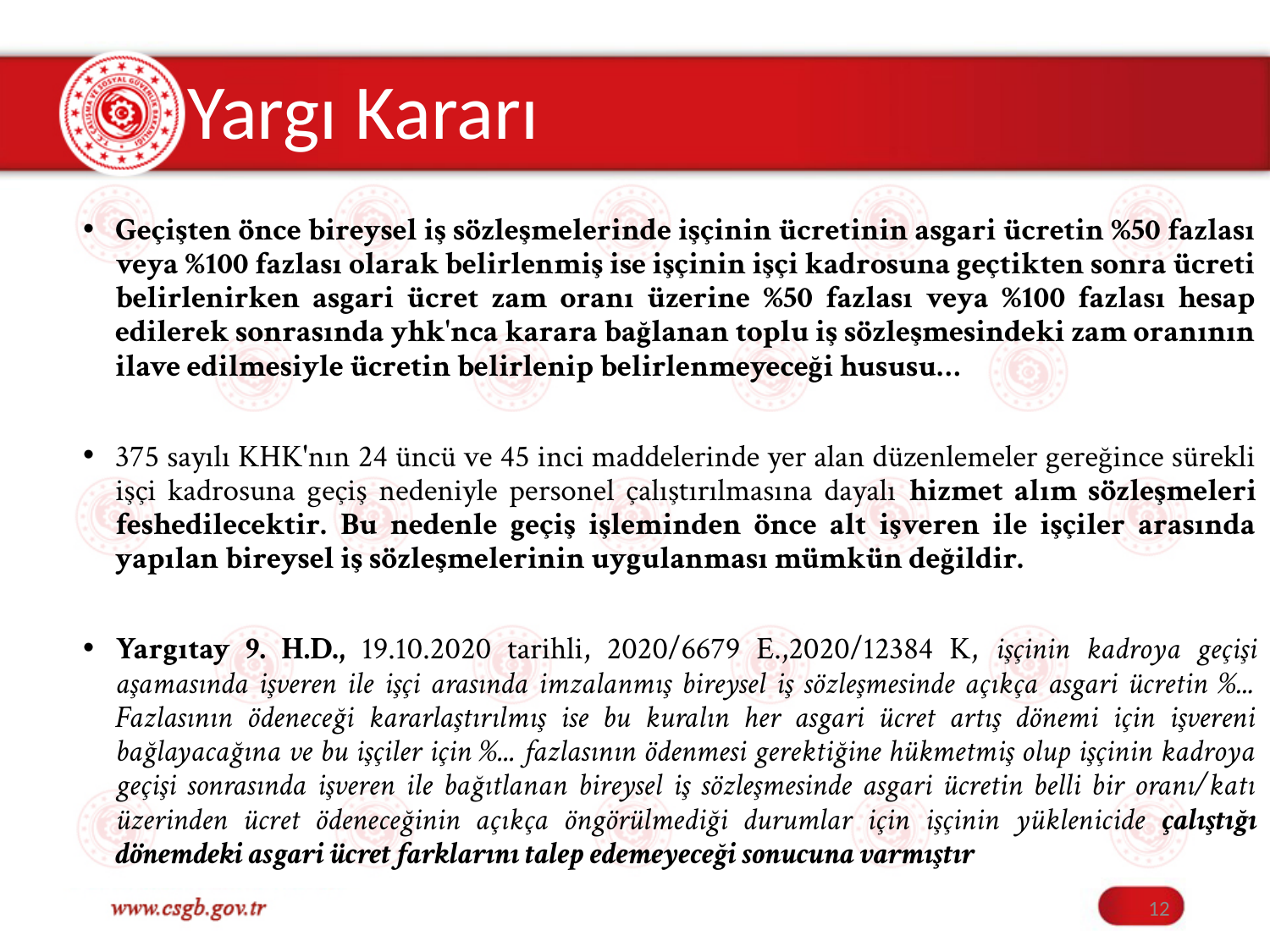

# Yargı Kararı
Geçişten önce bireysel iş sözleşmelerinde işçinin ücretinin asgari ücretin %50 fazlası veya %100 fazlası olarak belirlenmiş ise işçinin işçi kadrosuna geçtikten sonra ücreti belirlenirken asgari ücret zam oranı üzerine %50 fazlası veya %100 fazlası hesap edilerek sonrasında yhk'nca karara bağlanan toplu iş sözleşmesindeki zam oranının ilave edilmesiyle ücretin belirlenip belirlenmeyeceği hususu…

375 sayılı KHK'nın 24 üncü ve 45 inci maddelerinde yer alan düzenlemeler gereğince sürekli işçi kadrosuna geçiş nedeniyle personel çalıştırılmasına dayalı hizmet alım sözleşmeleri feshedilecektir. Bu nedenle geçiş işleminden önce alt işveren ile işçiler arasında yapılan bireysel iş sözleşmelerinin uygulanması mümkün değildir.

Yargıtay 9. H.D., 19.10.2020 tarihli, 2020/6679 E.,2020/12384 K, işçinin kadroya geçişi aşamasında işveren ile işçi arasında imzalanmış bireysel iş sözleşmesinde açıkça asgari ücretin %... Fazlasının ödeneceği kararlaştırılmış ise bu kuralın her asgari ücret artış dönemi için işvereni bağlayacağına ve bu işçiler için %... fazlasının ödenmesi gerektiğine hükmetmiş olup işçinin kadroya geçişi sonrasında işveren ile bağıtlanan bireysel iş sözleşmesinde asgari ücretin belli bir oranı/katı üzerinden ücret ödeneceğinin açıkça öngörülmediği durumlar için işçinin yüklenicide çalıştığı dönemdeki asgari ücret farklarını talep edemeyeceği sonucuna varmıştır

12